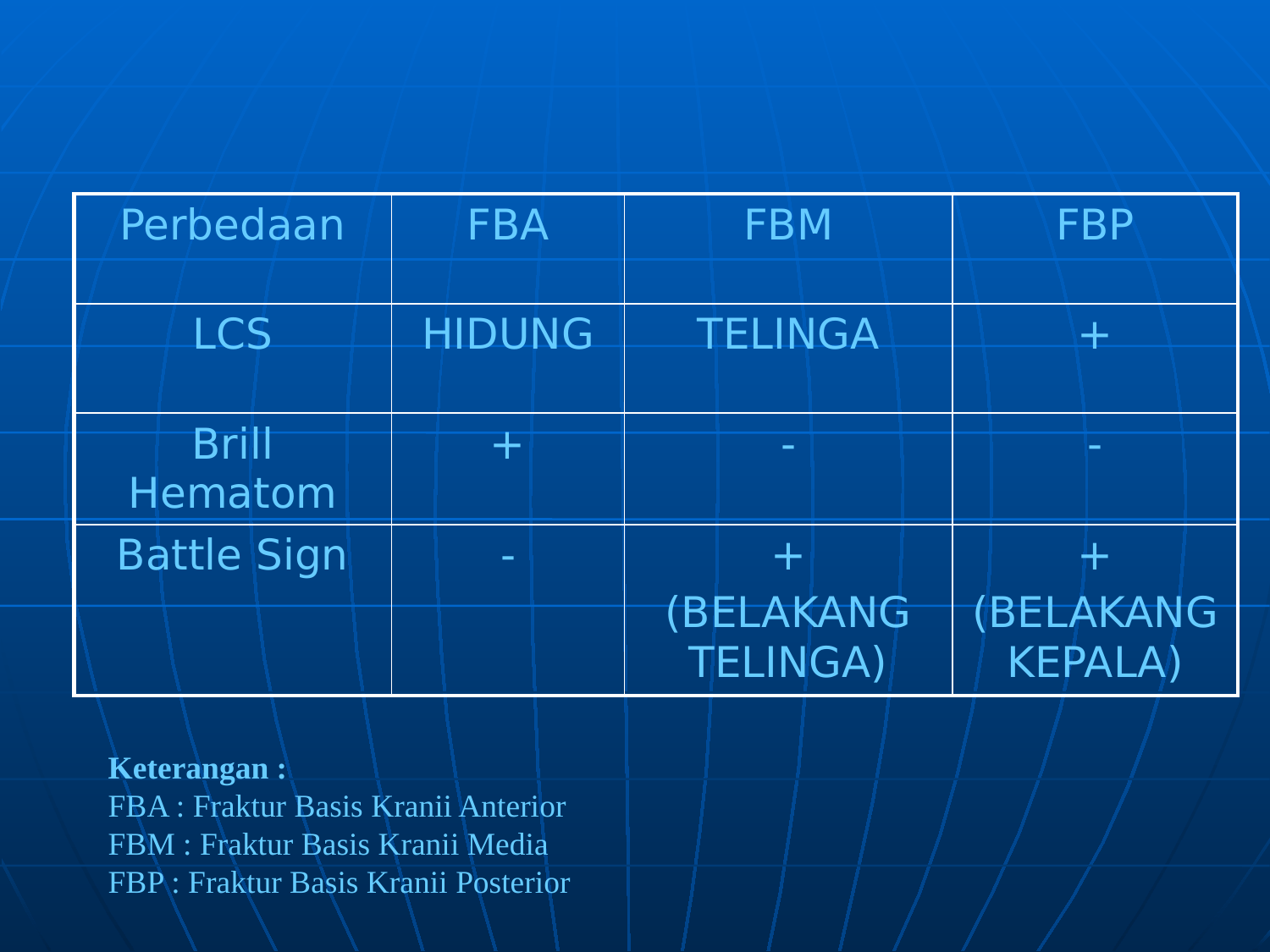

| Perbedaan | FBA | FBM | FBP |
| --- | --- | --- | --- |
| LCS | HIDUNG | TELINGA | + |
| Brill Hematom | + | - | - |
| Battle Sign | - | + (BELAKANG TELINGA) | + (BELAKANG KEPALA) |
Keterangan :
FBA : Fraktur Basis Kranii Anterior
FBM : Fraktur Basis Kranii Media
FBP : Fraktur Basis Kranii Posterior